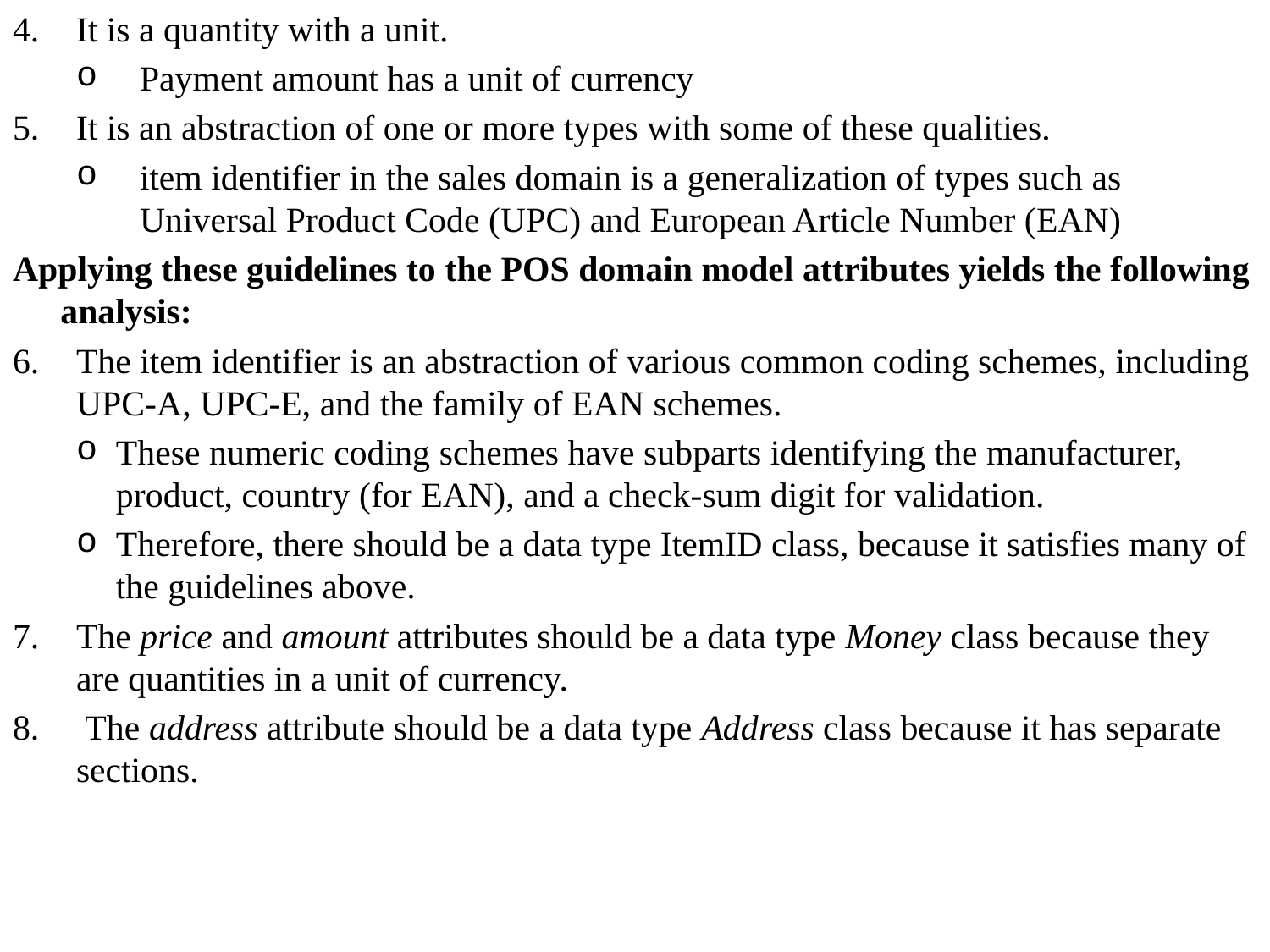

It is a quantity with a unit.
Payment amount has a unit of currency
It is an abstraction of one or more types with some of these qualities.
item identifier in the sales domain is a generalization of types such as Universal Product Code (UPC) and European Article Number (EAN)
Applying these guidelines to the POS domain model attributes yields the following analysis:
The item identifier is an abstraction of various common coding schemes, including UPC-A, UPC-E, and the family of EAN schemes.
These numeric coding schemes have subparts identifying the manufacturer, product, country (for EAN), and a check-sum digit for validation.
Therefore, there should be a data type ItemID class, because it satisfies many of the guidelines above.
The price and amount attributes should be a data type Money class because they are quantities in a unit of currency.
 The address attribute should be a data type Address class because it has separate sections.